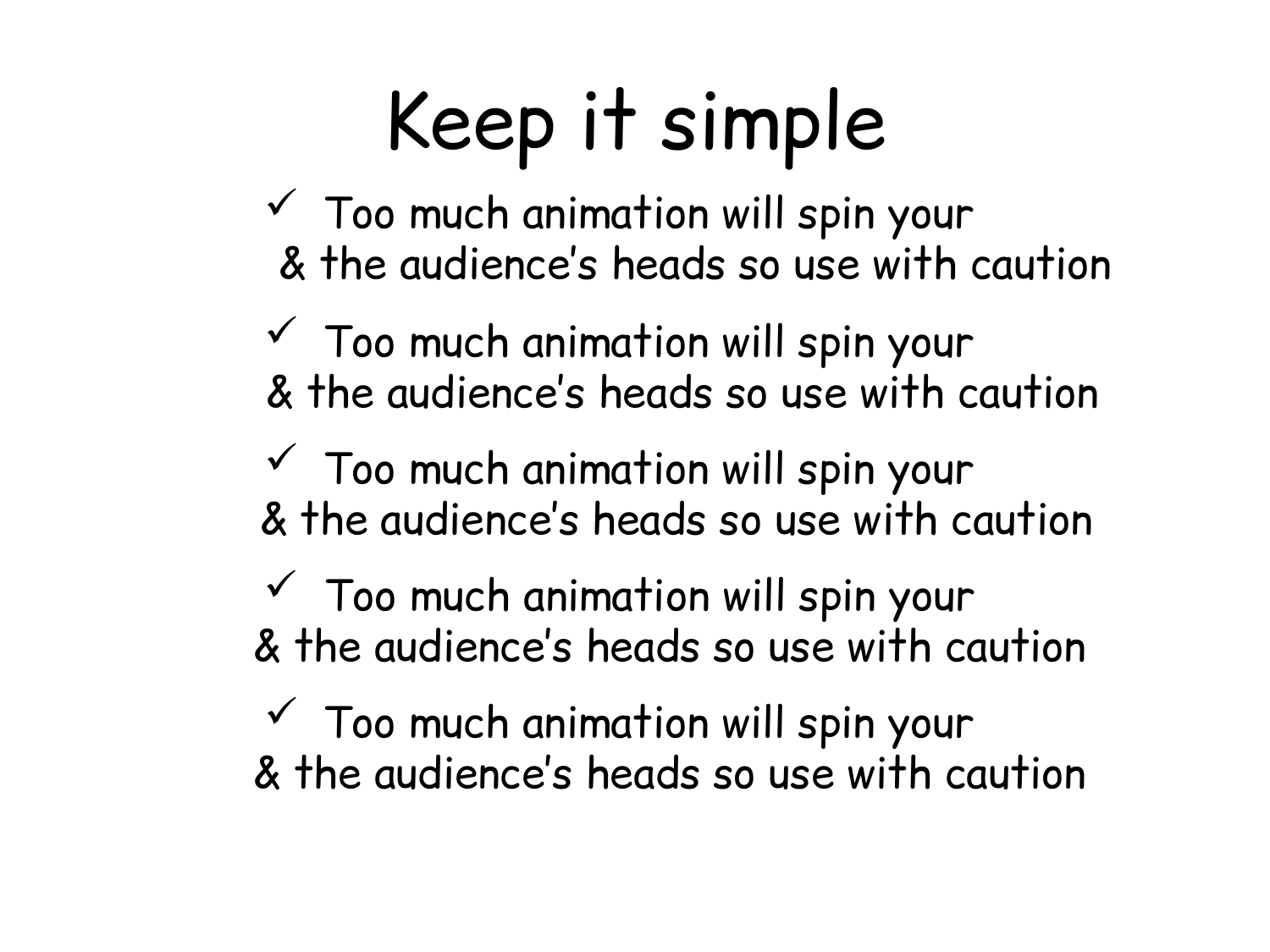

Keep it simple
  Too much animation will spin your
           & the audience’s heads so use with caution
  Too much animation will spin your
         & the audience’s heads so use with caution
  Too much animation will spin your
        & the audience’s heads so use with caution
  Too much animation will spin your
       & the audience’s heads so use with caution
  Too much animation will spin your
       & the audience’s heads so use with caution